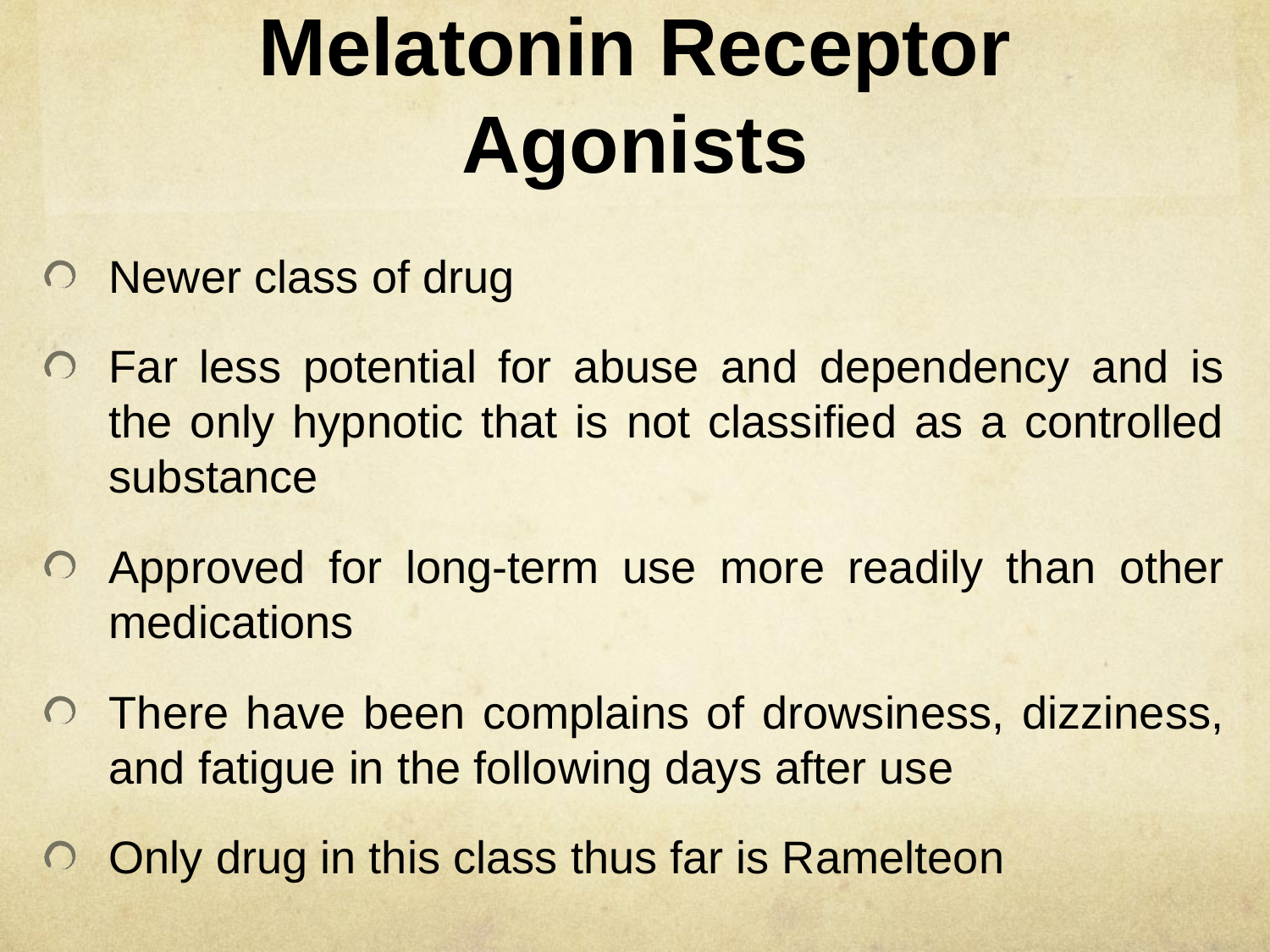

# Melatonin Receptor Agonists
Newer class of drug
Far less potential for abuse and dependency and is the only hypnotic that is not classified as a controlled substance
Approved for long-term use more readily than other medications
There have been complains of drowsiness, dizziness, and fatigue in the following days after use
Only drug in this class thus far is Ramelteon